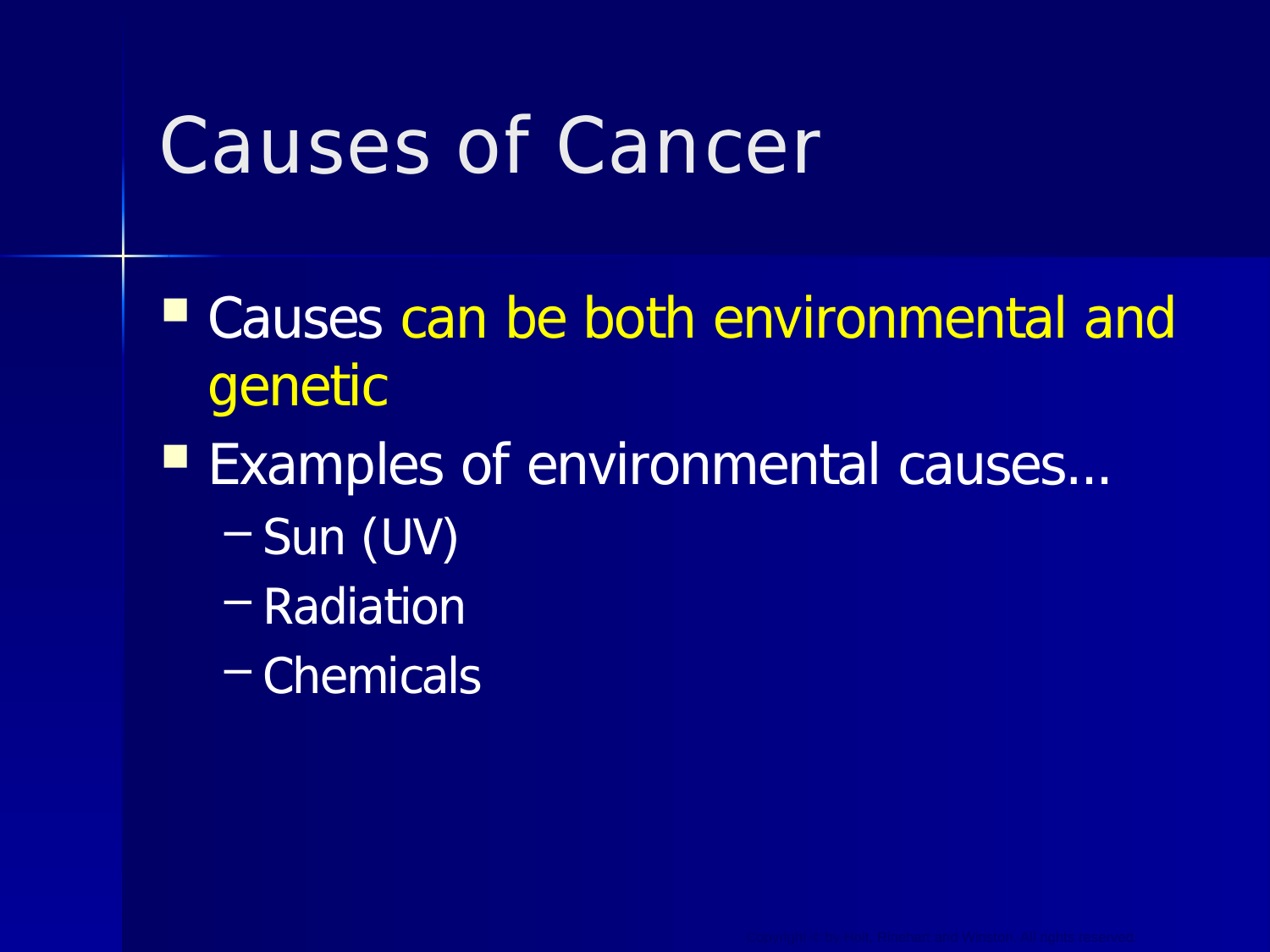

# Causes of Cancer
Causes can be both environmental and genetic
Examples of environmental causes…
Sun (UV)
Radiation
Chemicals